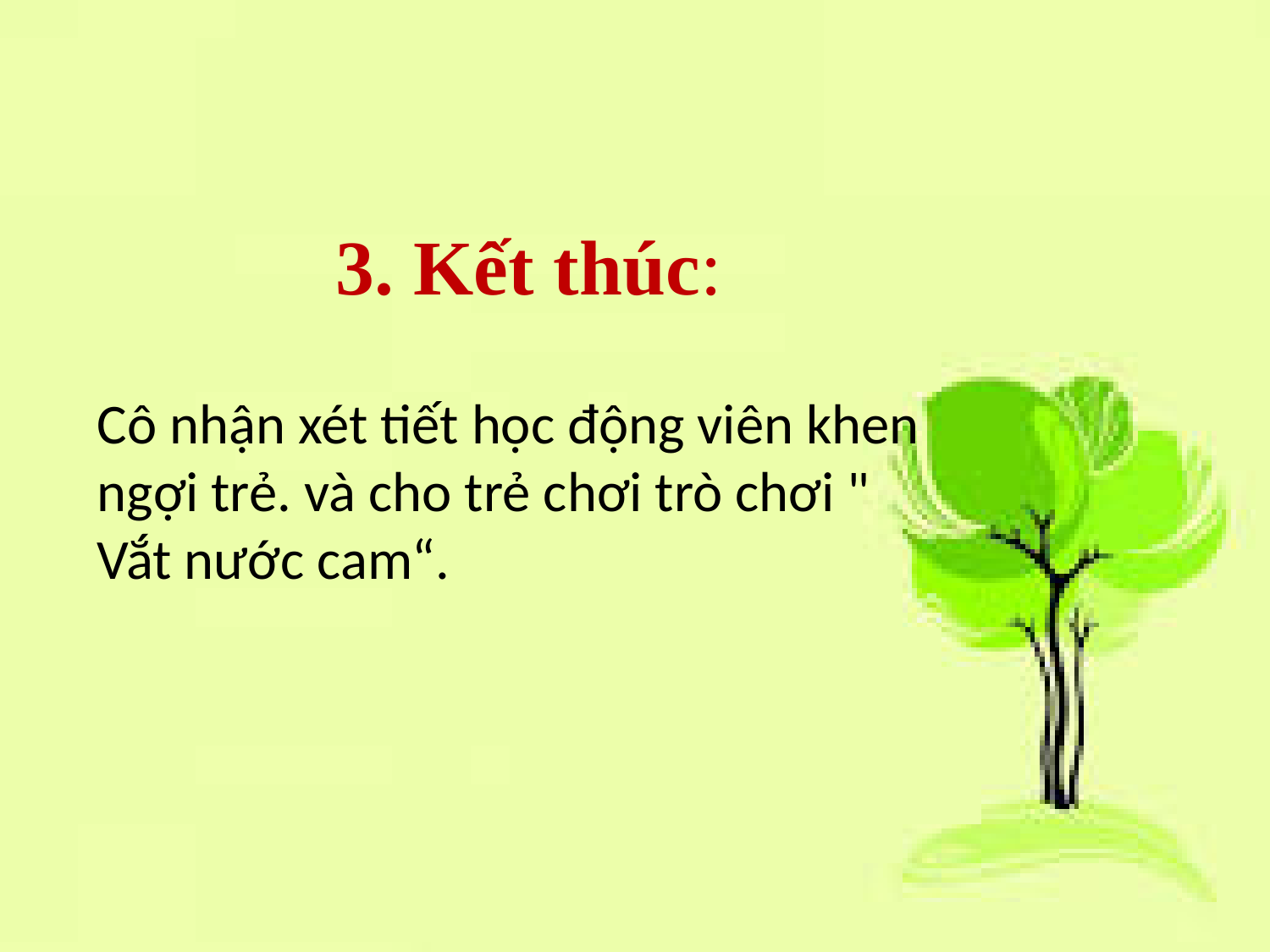

3. Kết thúc:

Cô nhận xét tiết học động viên khen ngợi trẻ. và cho trẻ chơi trò chơi " Vắt nước cam“.